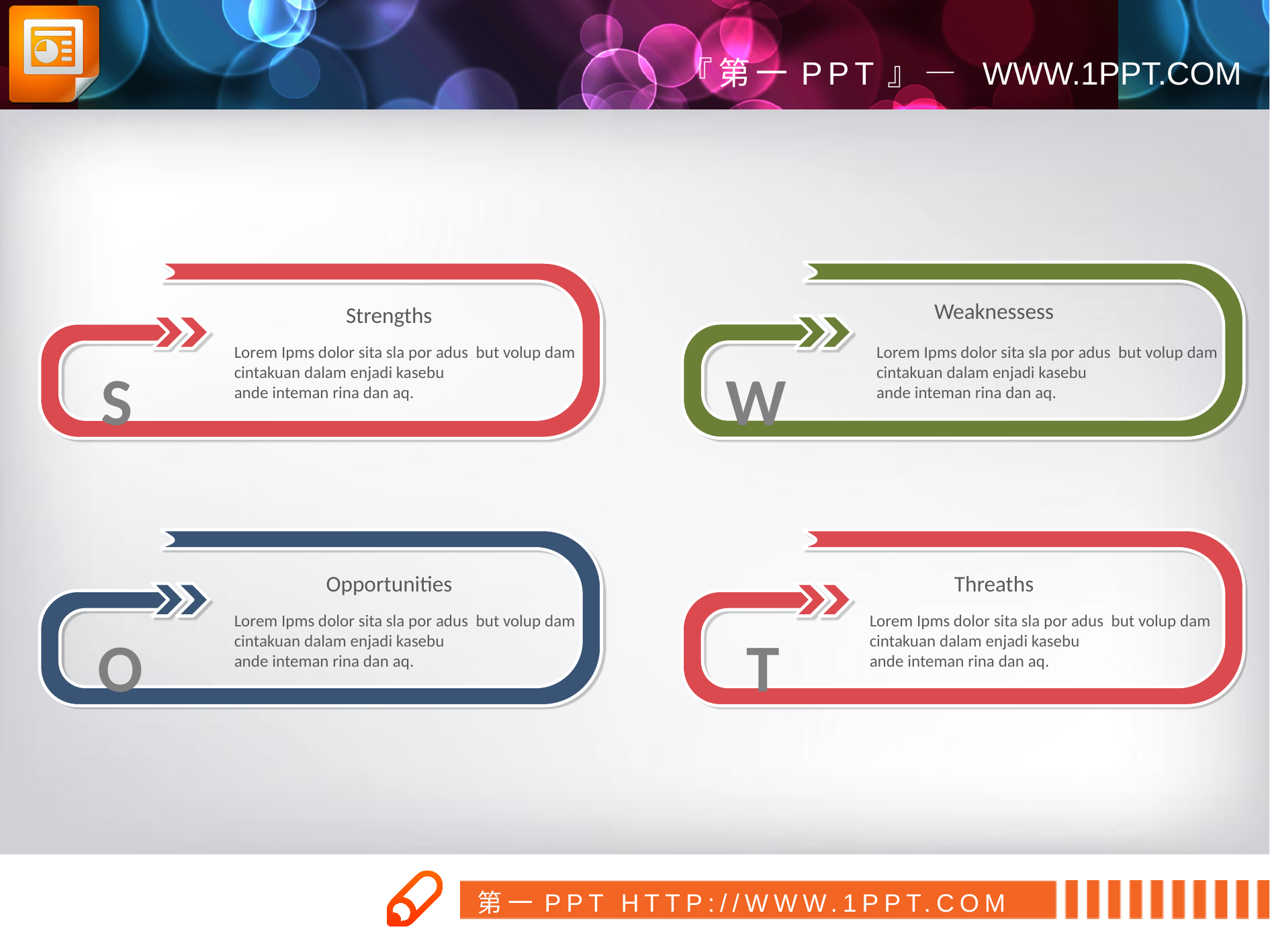

W

S

Weaknessess
Strengths
Lorem Ipms dolor sita sla por adus  but volup dam cintakuan dalam enjadi kasebu
ande inteman rina dan aq.
Lorem Ipms dolor sita sla por adus  but volup dam cintakuan dalam enjadi kasebu
ande inteman rina dan aq.

O

T
Opportunities
Threaths
Lorem Ipms dolor sita sla por adus  but volup dam cintakuan dalam enjadi kasebu
ande inteman rina dan aq.
Lorem Ipms dolor sita sla por adus  but volup dam cintakuan dalam enjadi kasebu
ande inteman rina dan aq.